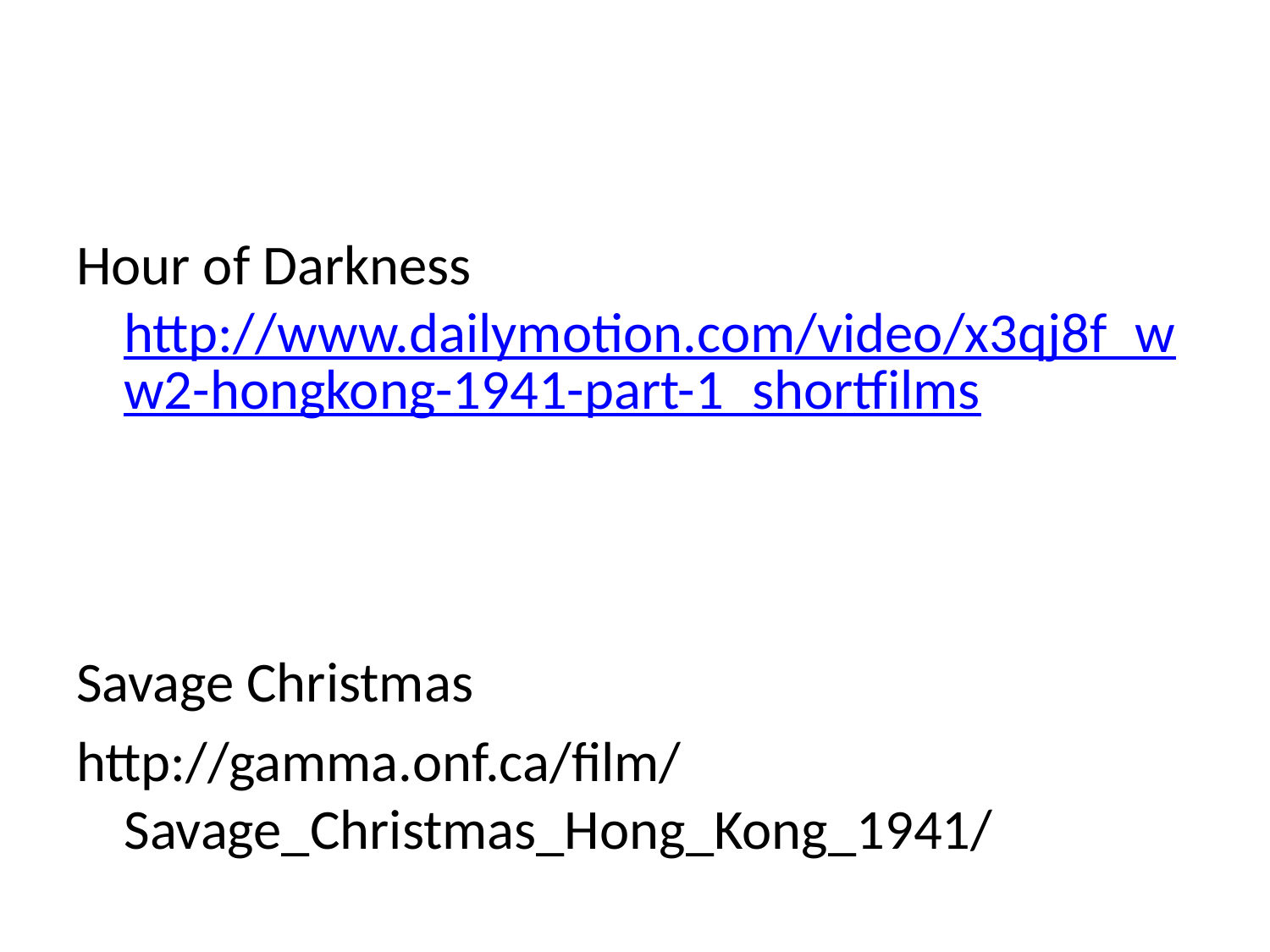

Hour of Darkness http://www.dailymotion.com/video/x3qj8f_ww2-hongkong-1941-part-1_shortfilms

Savage Christmas
http://gamma.onf.ca/film/Savage_Christmas_Hong_Kong_1941/